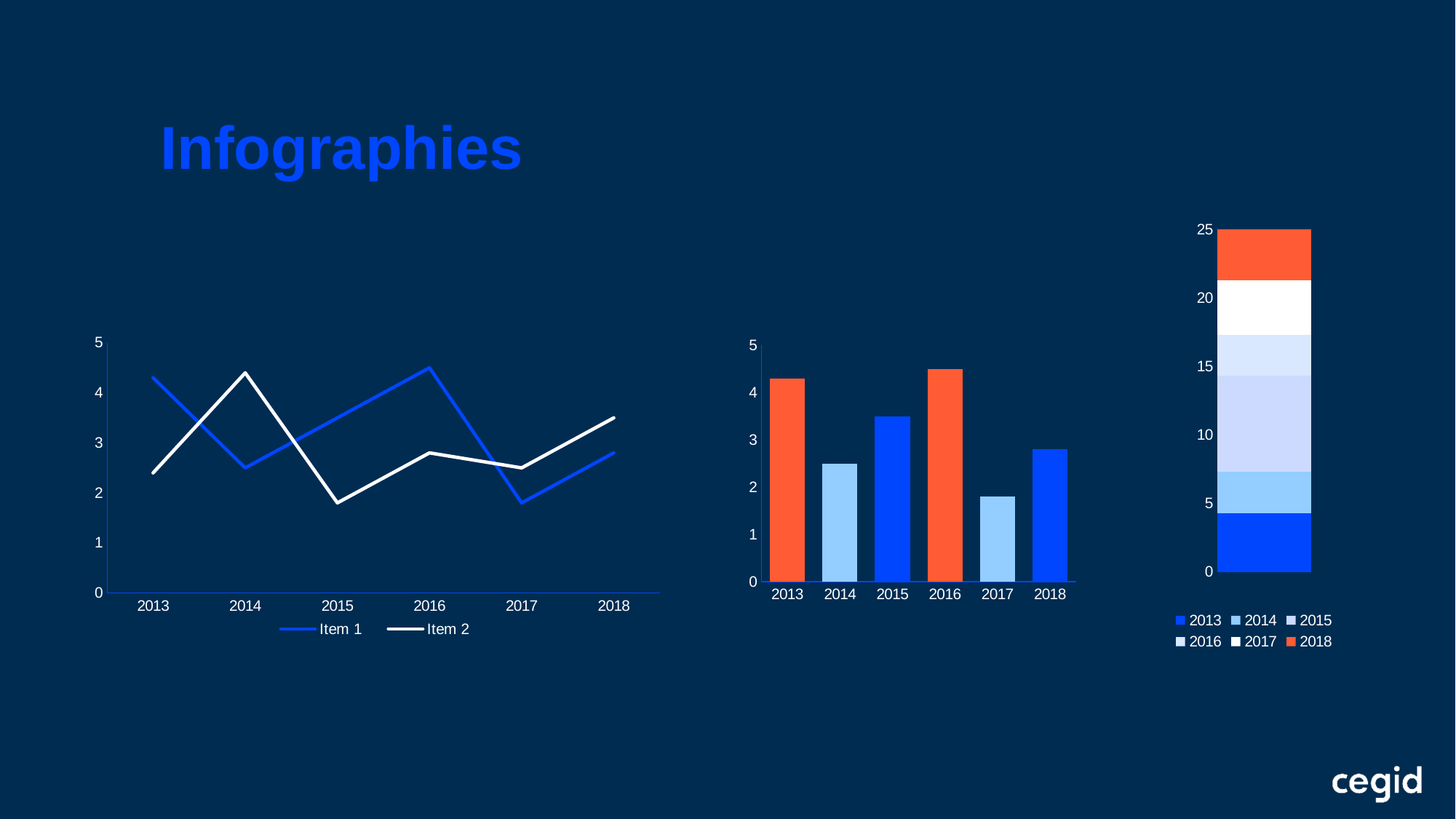

Infographies

### Chart

| Category | 2013 | 2014 | 2015 | 2016 | 2017 | 2018 |
|---|---|---|---|---|---|---|
| Item | 4.3 | 3.0 | 7.0 | 3.0 | 4.0 | 7.0 |

### Chart

| Category | Item 1 | Item 2 |
|---|---|---|
| 2013 | 4.3 | 2.4 |
| 2014 | 2.5 | 4.4 |
| 2015 | 3.5 | 1.8 |
| 2016 | 4.5 | 2.8 |
| 2017 | 1.8 | 2.5 |
| 2018 | 2.8 | 3.5 |

### Chart

| Category | Item 1 |
|---|---|
| 2013 | 4.3 |
| 2014 | 2.5 |
| 2015 | 3.5 |
| 2016 | 4.5 |
| 2017 | 1.8 |
| 2018 | 2.8 |